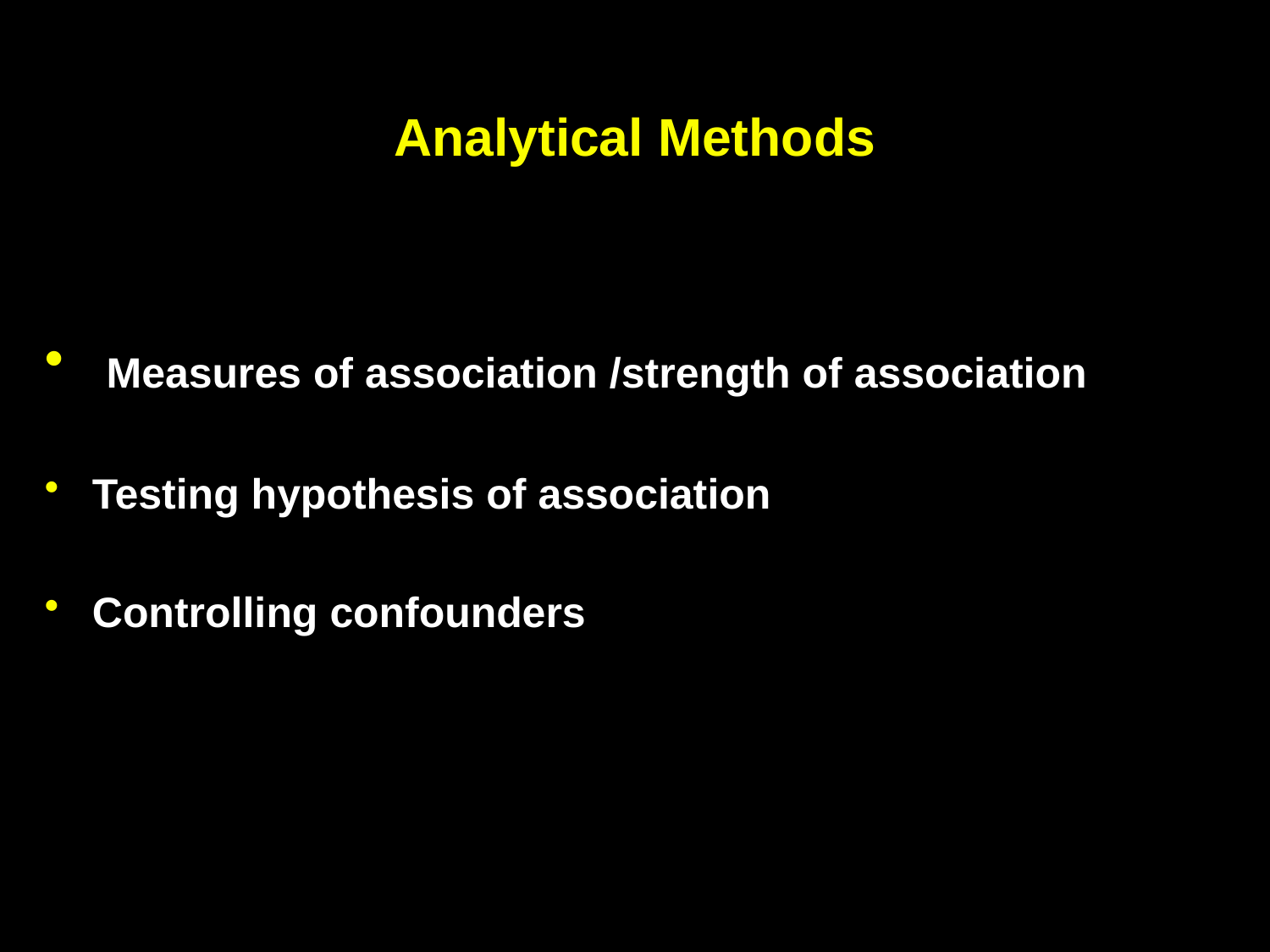

# Analytical Methods

 Measures of association /strength of association

Testing hypothesis of association

Controlling confounders